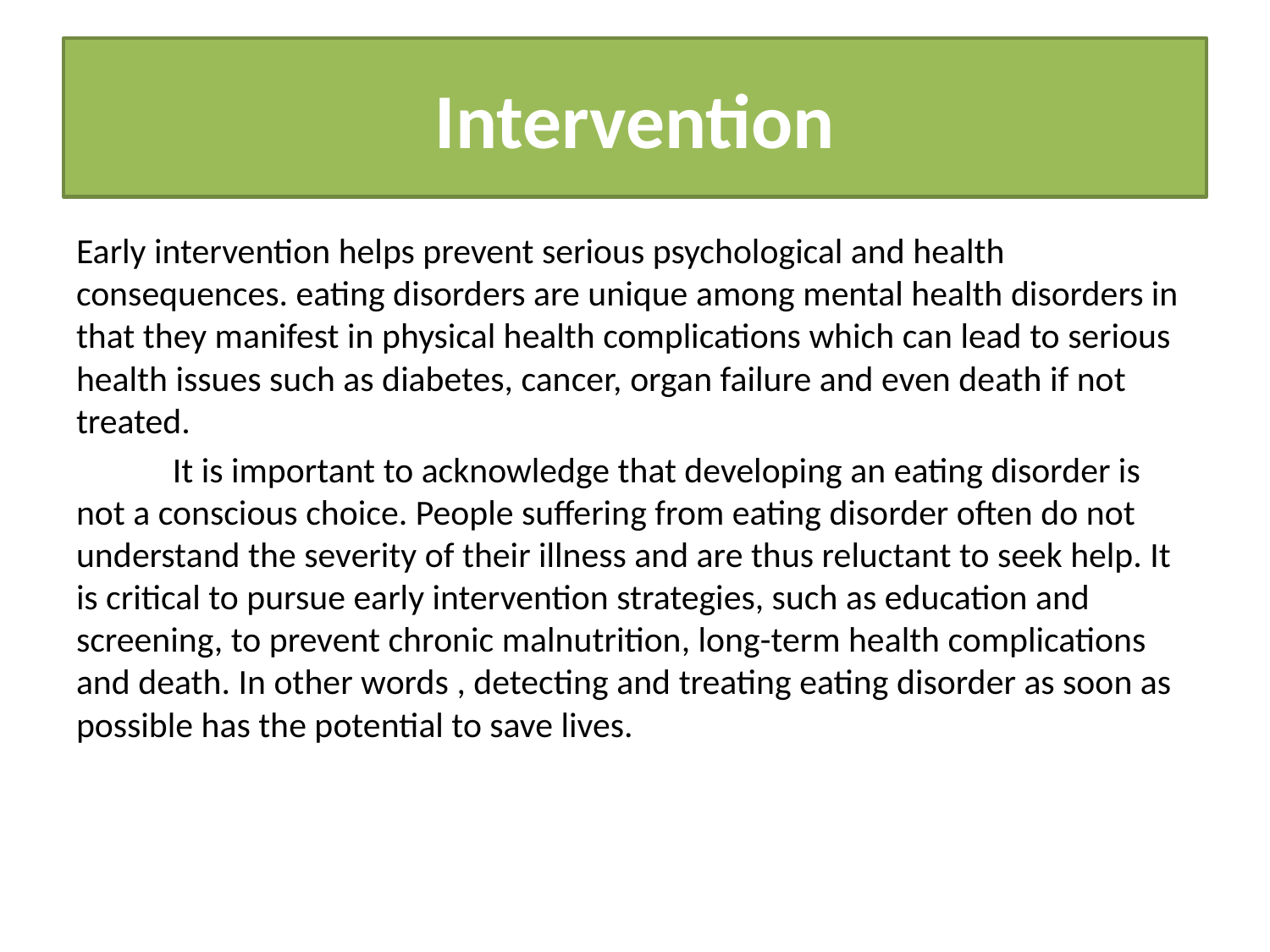

# Intervention
Early intervention helps prevent serious psychological and health consequences. eating disorders are unique among mental health disorders in that they manifest in physical health complications which can lead to serious health issues such as diabetes, cancer, organ failure and even death if not treated.
            It is important to acknowledge that developing an eating disorder is not a conscious choice. People suffering from eating disorder often do not understand the severity of their illness and are thus reluctant to seek help. It is critical to pursue early intervention strategies, such as education and screening, to prevent chronic malnutrition, long-term health complications and death. In other words , detecting and treating eating disorder as soon as possible has the potential to save lives.